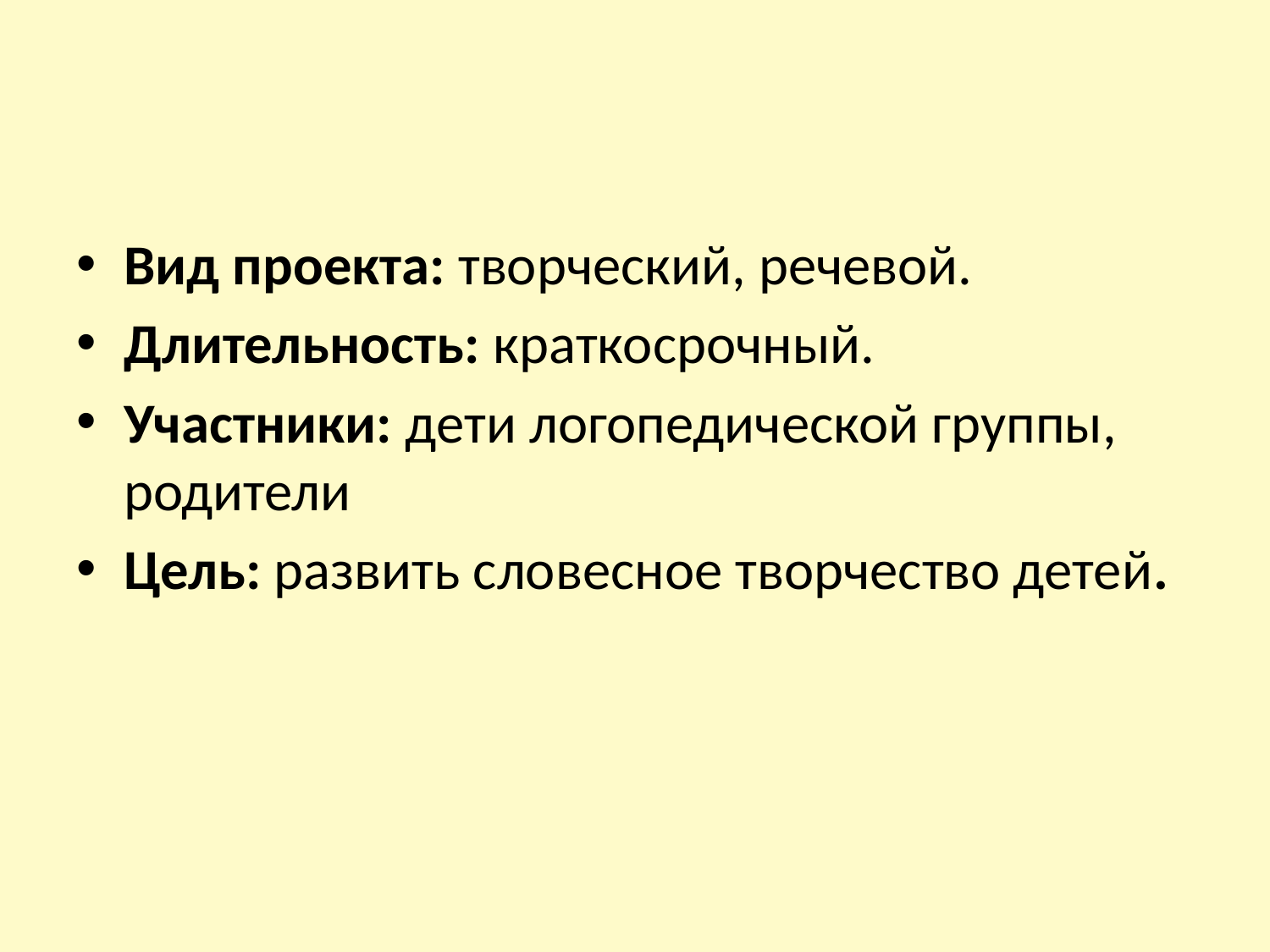

#
Вид проекта: творческий, речевой.
Длительность: краткосрочный.
Участники: дети логопедической группы, родители
Цель: развить словесное творчество детей.